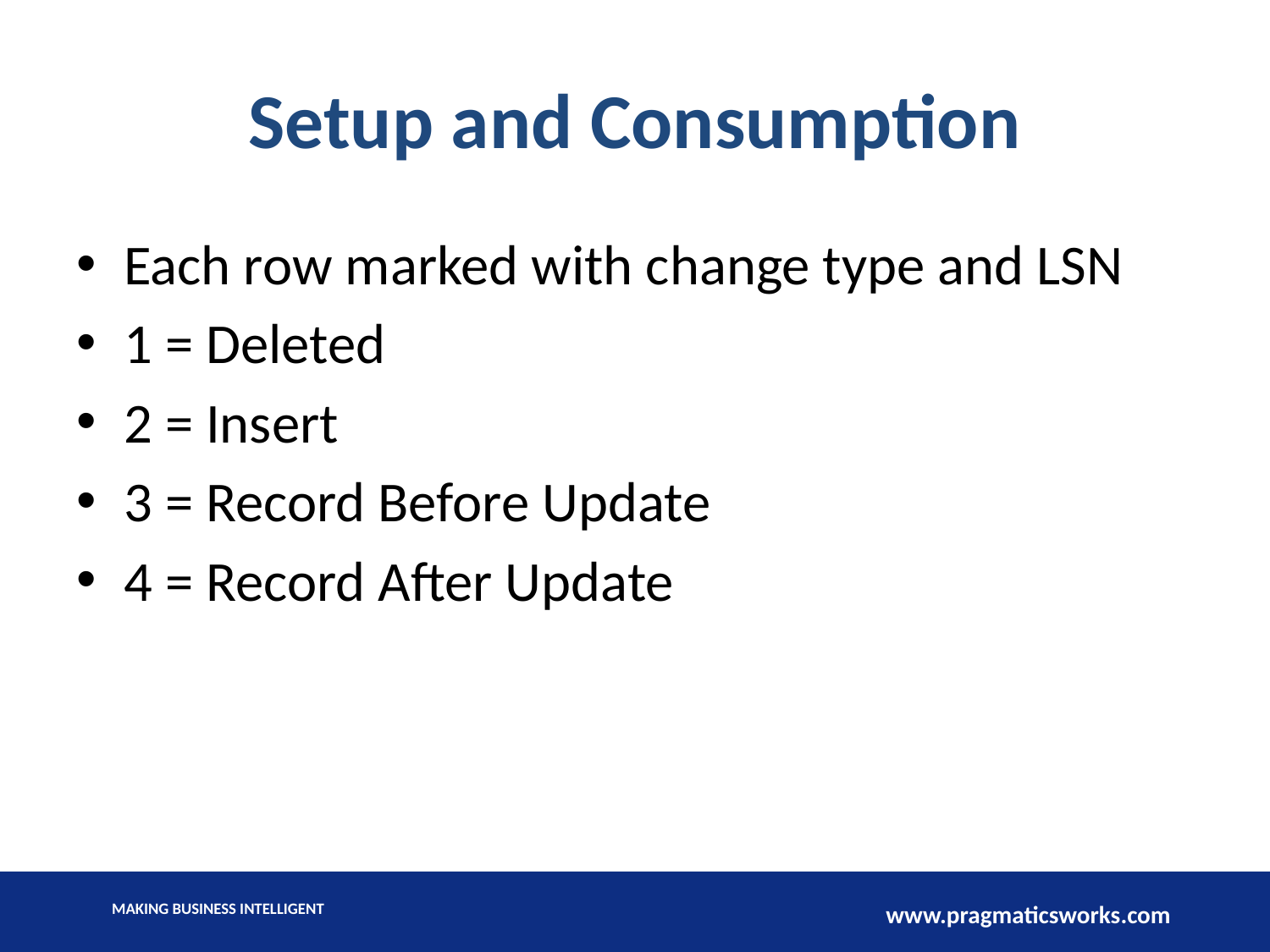

# Setup and Consumption
Each row marked with change type and LSN
1 = Deleted
2 = Insert
3 = Record Before Update
4 = Record After Update